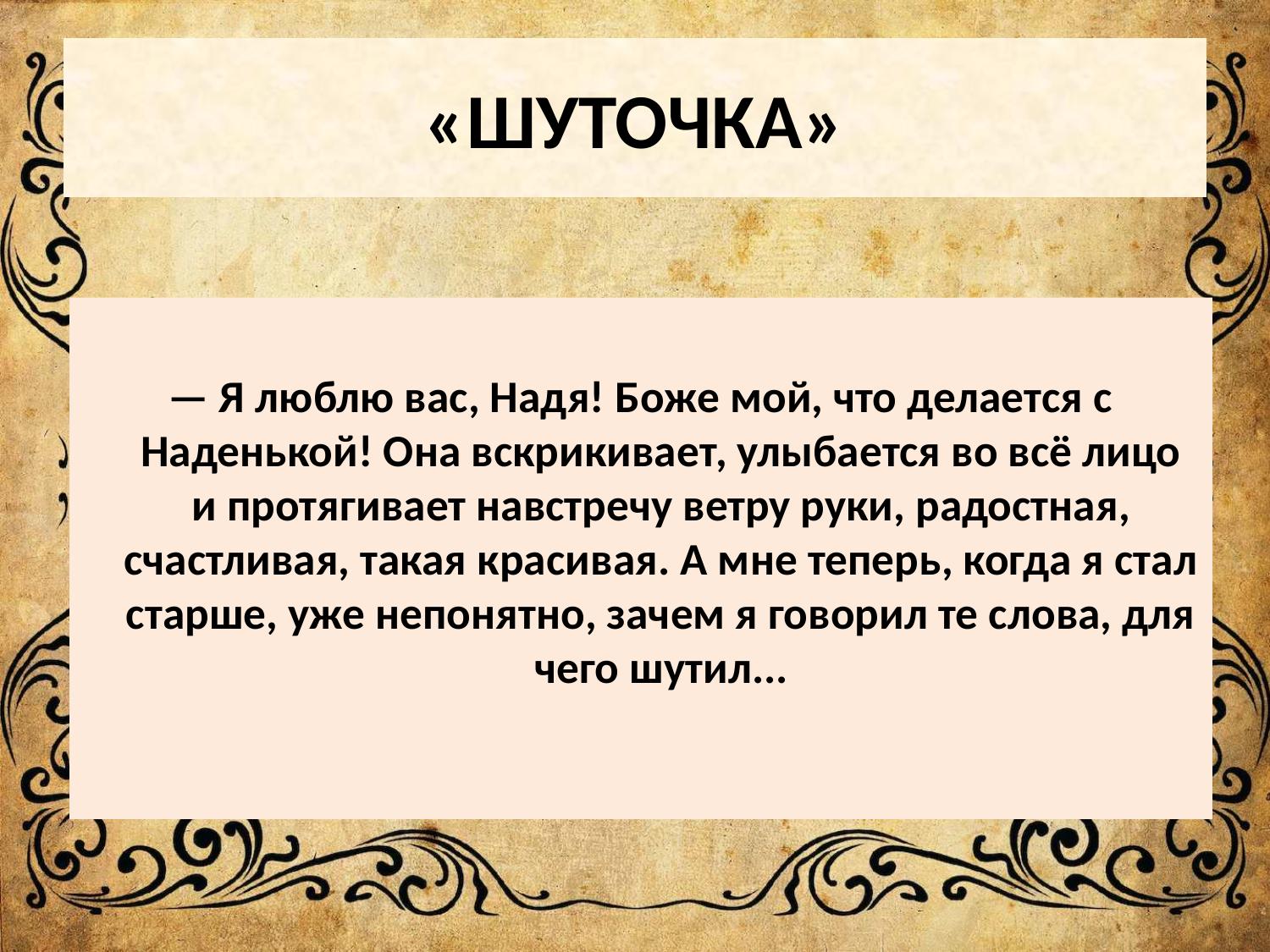

# «ШУТОЧКА»

— Я люблю вас, Надя! Боже мой, что делается с Наденькой! Она вскрикивает, улыбается во всё лицо и протягивает навстречу ветру руки, радостная, счастливая, такая красивая. А мне теперь, когда я стал старше, уже непонятно, зачем я говорил те слова, для чего шутил...